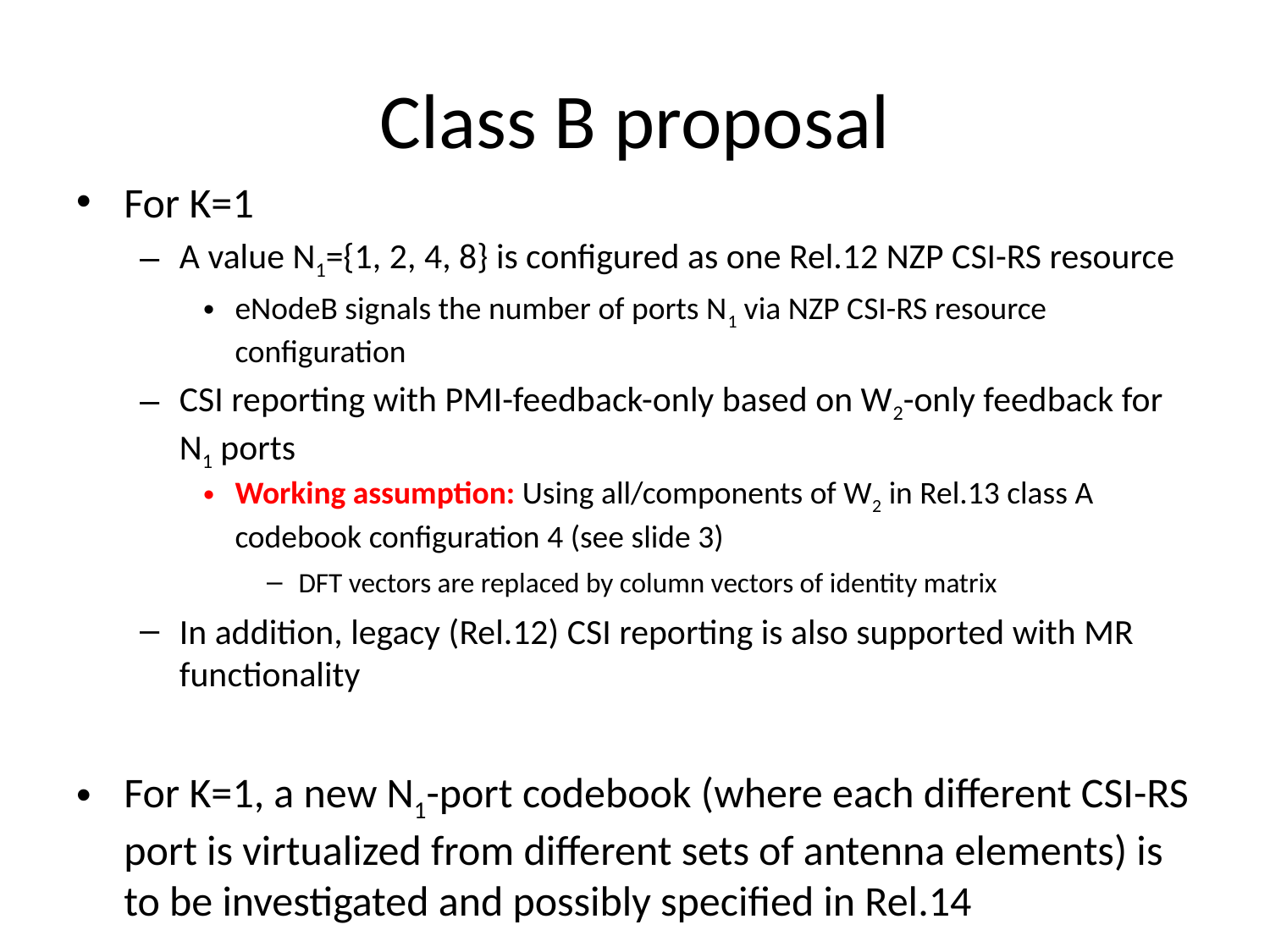

# Class B proposal
For K=1
A value N1={1, 2, 4, 8} is configured as one Rel.12 NZP CSI-RS resource
eNodeB signals the number of ports N1 via NZP CSI-RS resource configuration
CSI reporting with PMI-feedback-only based on W2-only feedback for N1 ports
Working assumption: Using all/components of W2 in Rel.13 class A codebook configuration 4 (see slide 3)
DFT vectors are replaced by column vectors of identity matrix
In addition, legacy (Rel.12) CSI reporting is also supported with MR functionality

For K=1, a new N1-port codebook (where each different CSI-RS port is virtualized from different sets of antenna elements) is to be investigated and possibly specified in Rel.14